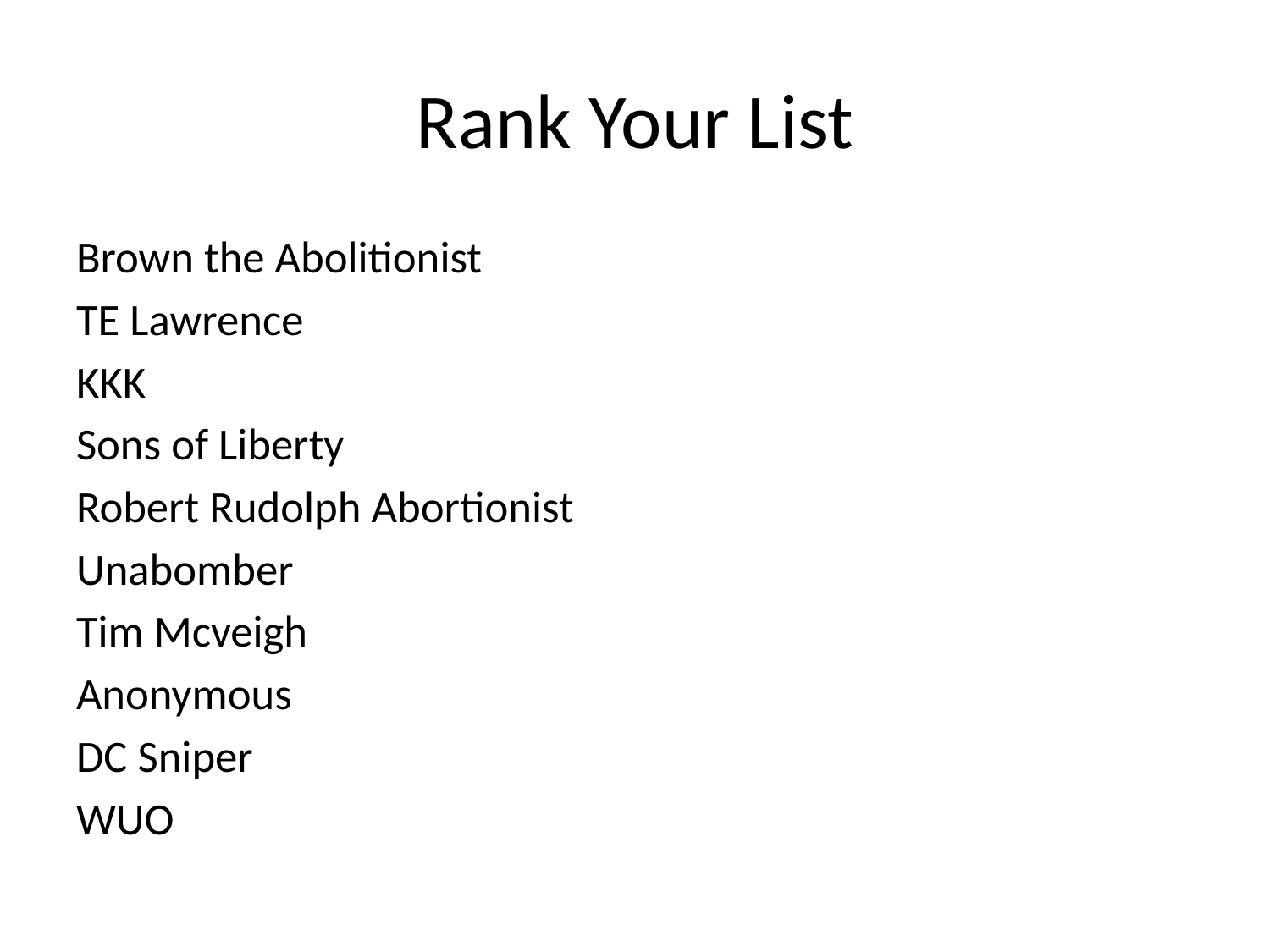

# Rank Your List
Brown the Abolitionist
TE Lawrence
KKK
Sons of Liberty
Robert Rudolph Abortionist
Unabomber
Tim Mcveigh
Anonymous
DC Sniper
WUO